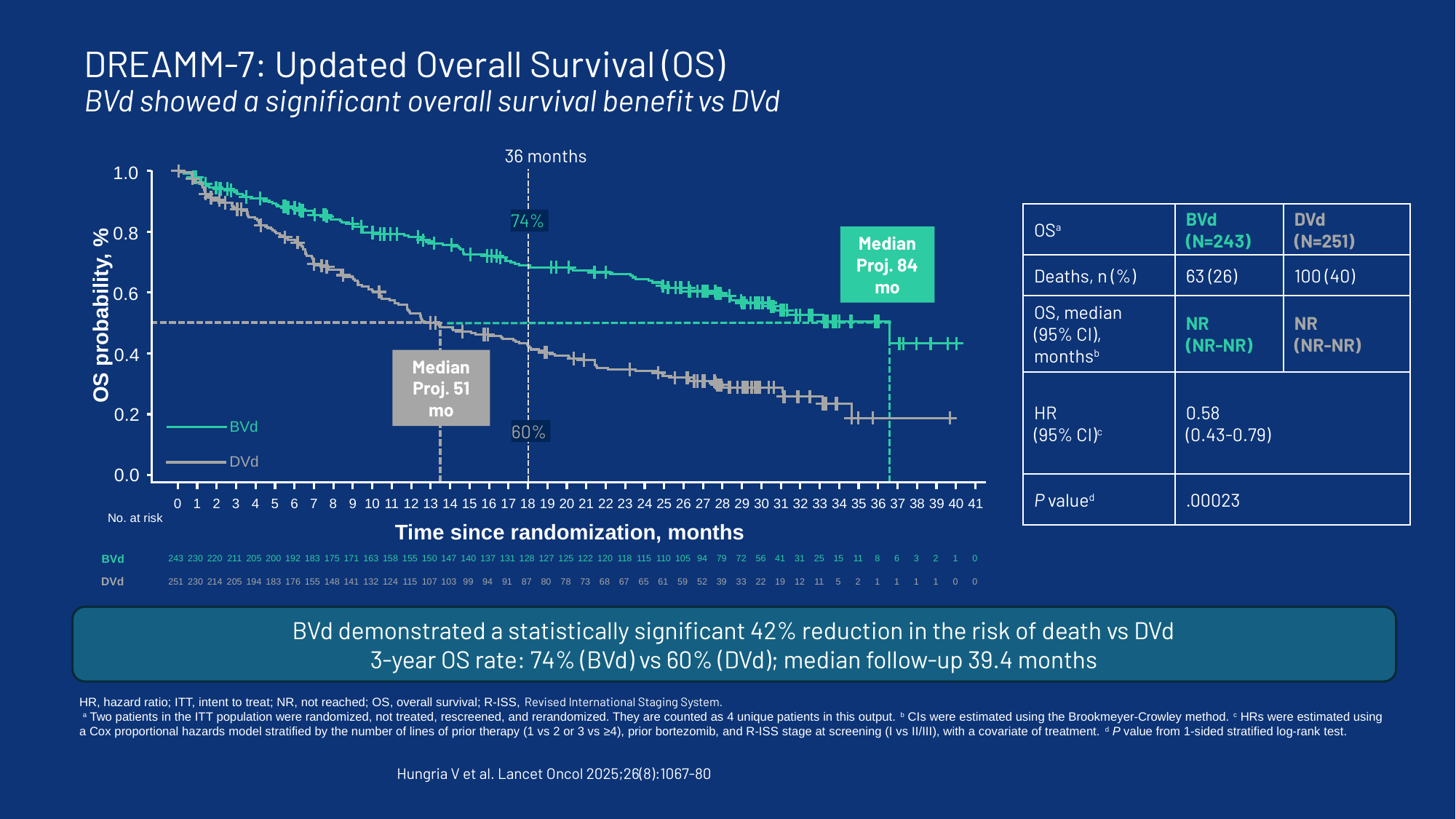

# DREAMM-7: Updated Overall Survival (OS) BVd showed a significant overall survival benefit vs DVd
36 months
1.0
0.8
0.6
0.4
0.2
0.0

74%
Median
Proj. 84 mo
OS probability, %
Median
Proj. 51 mo
BVd
60%

DVd

0
1
2
3
4
5
6
7
8
9
10
11
12
13
14
15
16
17
18
19
20
21
22
23
24
25
26
27
28
29
30
31
32
33
34
35
36
37
38
39
40
41
No. at risk
Time since randomization, months
BVd
243
230
220
211
205
200
192
183
175
171
163
158
155
150
147
140
137
131
128
127
125
122
120
118
115
110
105
94
79
72
56
41
31
25
15
11
8
6
3
2
1
0
DVd
251
230
214
205
194
183
176
155
148
141
132
124
115
107
103
99
94
91
87
80
78
73
68
67
65
61
59
52
39
33
22
19
12
11
5
2
1
1
1
1
0
0
| OSa | BVd (N=243) | DVd (N=251) |
| --- | --- | --- |
| Deaths, n (%) | 63 (26) | 100 (40) |
| OS, median (95% CI), monthsb | NR (NR-NR) | NR (NR-NR) |
| HR (95% CI)c | 0.58 (0.43-0.79) |  |
| P valued | .00023 |  |
BVd demonstrated a statistically significant 42% reduction in the risk of death vs DVd
3-year OS rate: 74% (BVd) vs 60% (DVd); median follow-up 39.4 months
HR, hazard ratio; ITT, intent to treat; NR, not reached; OS, overall survival; R-ISS, Revised International Staging System.
 a Two patients in the ITT population were randomized, not treated, rescreened, and rerandomized. They are counted as 4 unique patients in this output. b CIs were estimated using the Brookmeyer-Crowley method. c HRs were estimated using a Cox proportional hazards model stratified by the number of lines of prior therapy (1 vs 2 or 3 vs ≥4), prior bortezomib, and R-ISS stage at screening (I vs II/III), with a covariate of treatment. d P value from 1-sided stratified log-rank test.
Hungria V et al. Lancet Oncol 2025;26(8):1067-80